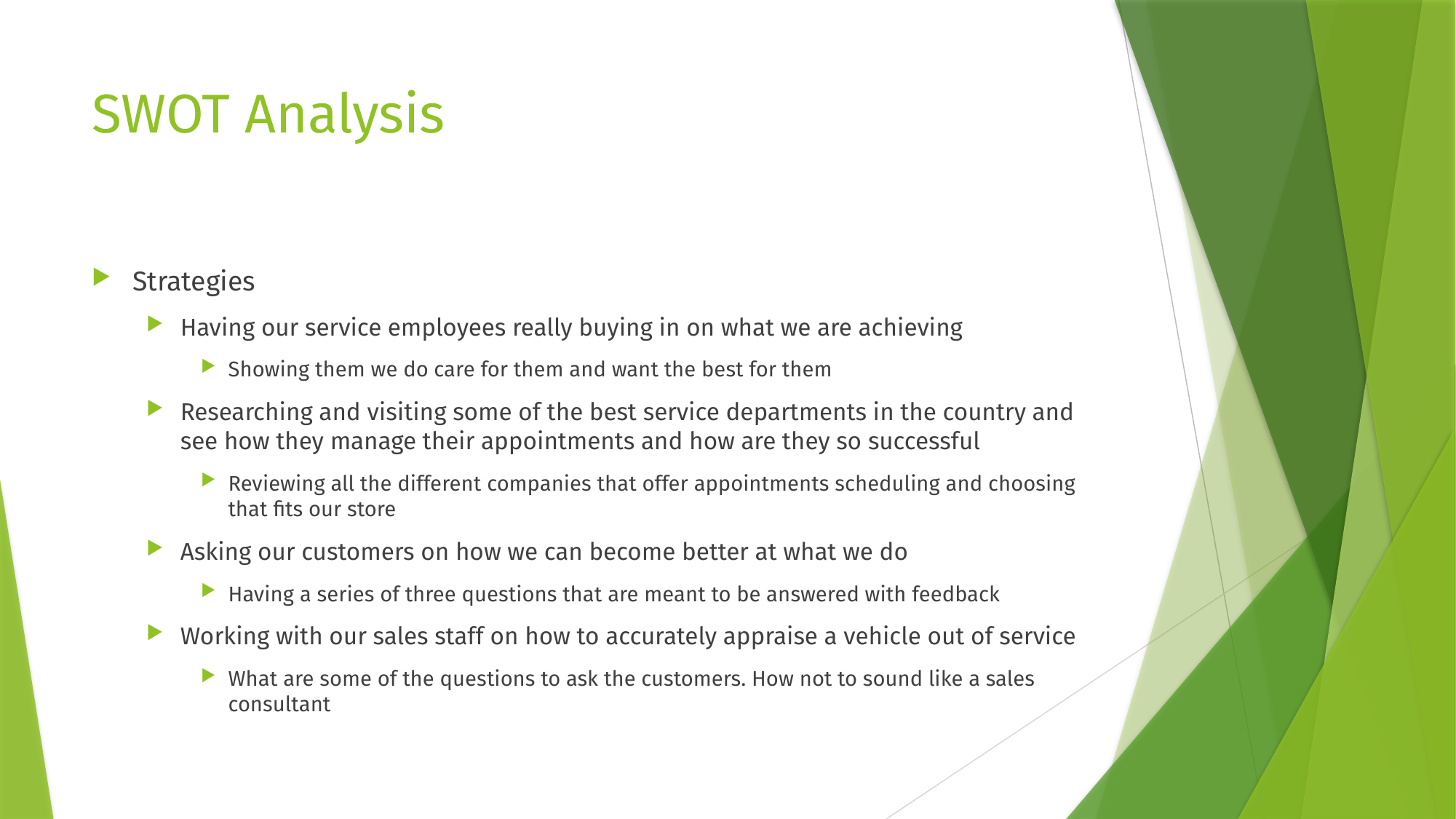

# SWOT Analysis
Strategies
Having our service employees really buying in on what we are achieving
Showing them we do care for them and want the best for them
Researching and visiting some of the best service departments in the country and see how they manage their appointments and how are they so successful
Reviewing all the different companies that offer appointments scheduling and choosing that fits our store
Asking our customers on how we can become better at what we do
Having a series of three questions that are meant to be answered with feedback
Working with our sales staff on how to accurately appraise a vehicle out of service
What are some of the questions to ask the customers. How not to sound like a sales consultant